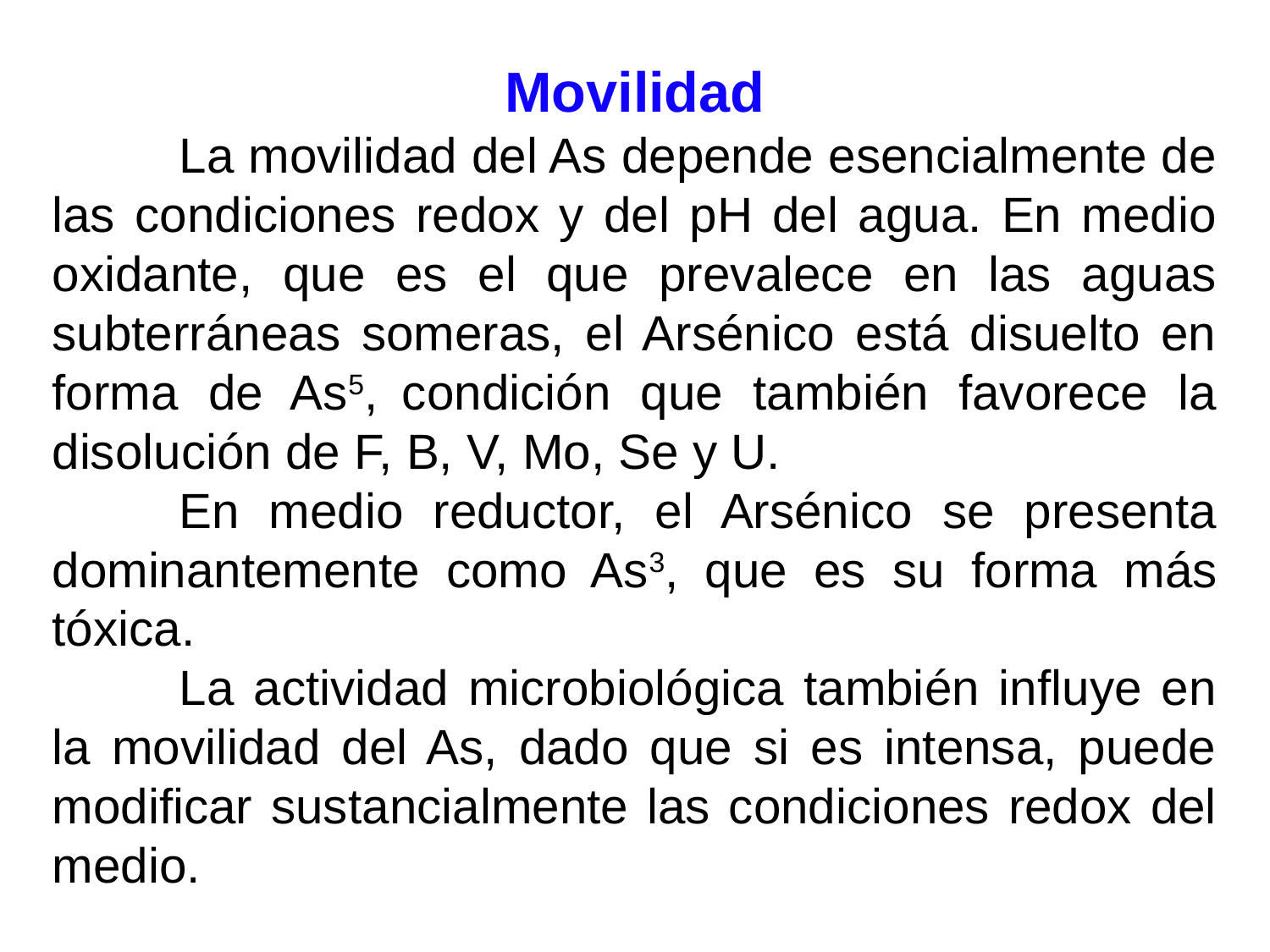

Movilidad
	La movilidad del As depende esencialmente de las condiciones redox y del pH del agua. En medio oxidante, que es el que prevalece en las aguas subterráneas someras, el Arsénico está disuelto en forma de As5, condición que también favorece la disolución de F, B, V, Mo, Se y U.
	En medio reductor, el Arsénico se presenta dominantemente como As3, que es su forma más tóxica.
	La actividad microbiológica también influye en la movilidad del As, dado que si es intensa, puede modificar sustancialmente las condiciones redox del medio.